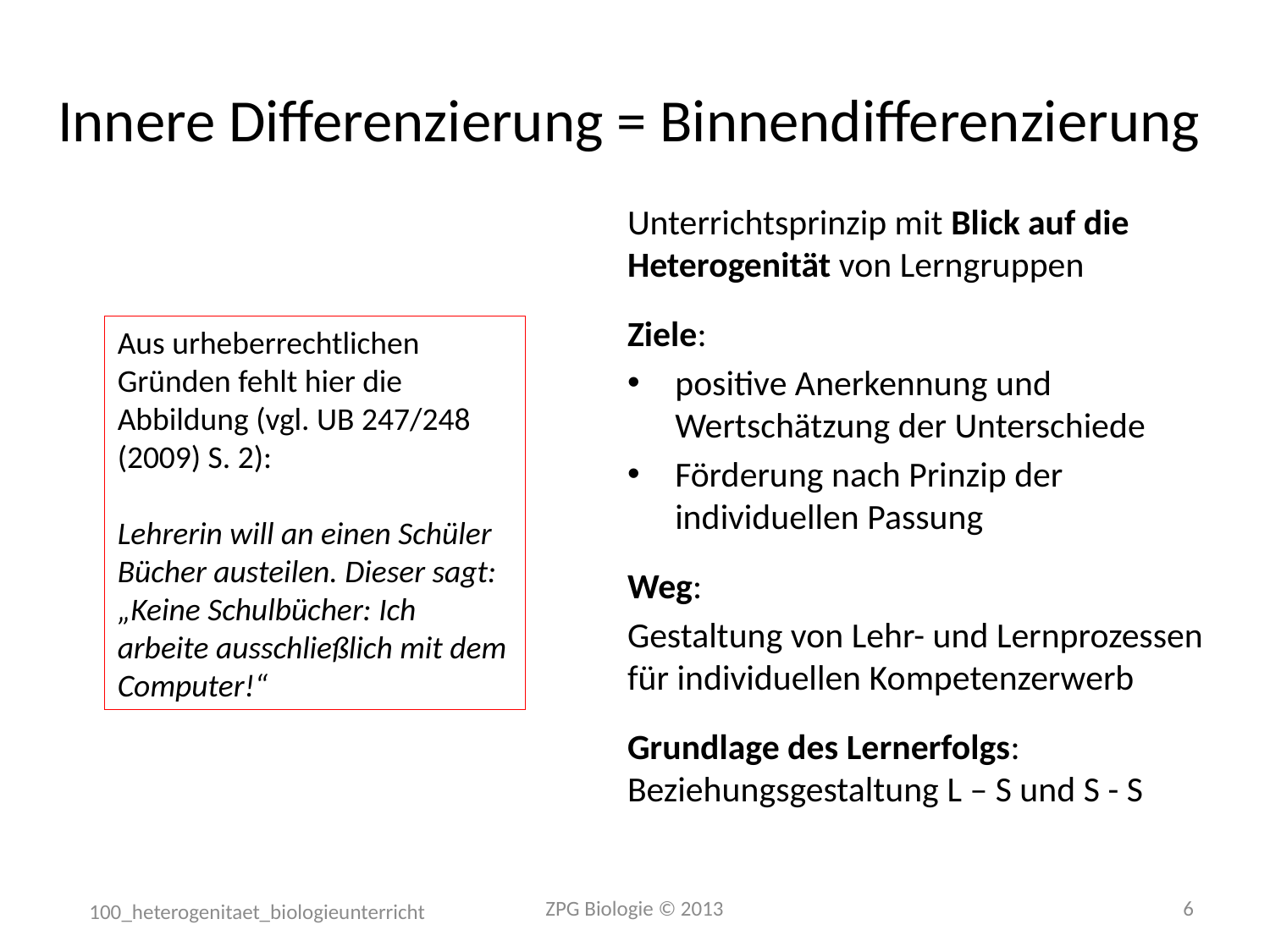

# Innere Differenzierung = Binnendifferenzierung
Unterrichtsprinzip mit Blick auf die Heterogenität von Lerngruppen

Ziele:
positive Anerkennung und Wertschätzung der Unterschiede
Förderung nach Prinzip der individuellen Passung

Weg:
Gestaltung von Lehr- und Lernprozessen für individuellen Kompetenzerwerb

Grundlage des Lernerfolgs: Beziehungsgestaltung L – S und S - S

Aus urheberrechtlichen Gründen fehlt hier die Abbildung (vgl. UB 247/248 (2009) S. 2):

Lehrerin will an einen Schüler Bücher austeilen. Dieser sagt: „Keine Schulbücher: Ich arbeite ausschließlich mit dem Computer!“
ZPG Biologie © 2013
6
100_heterogenitaet_biologieunterricht